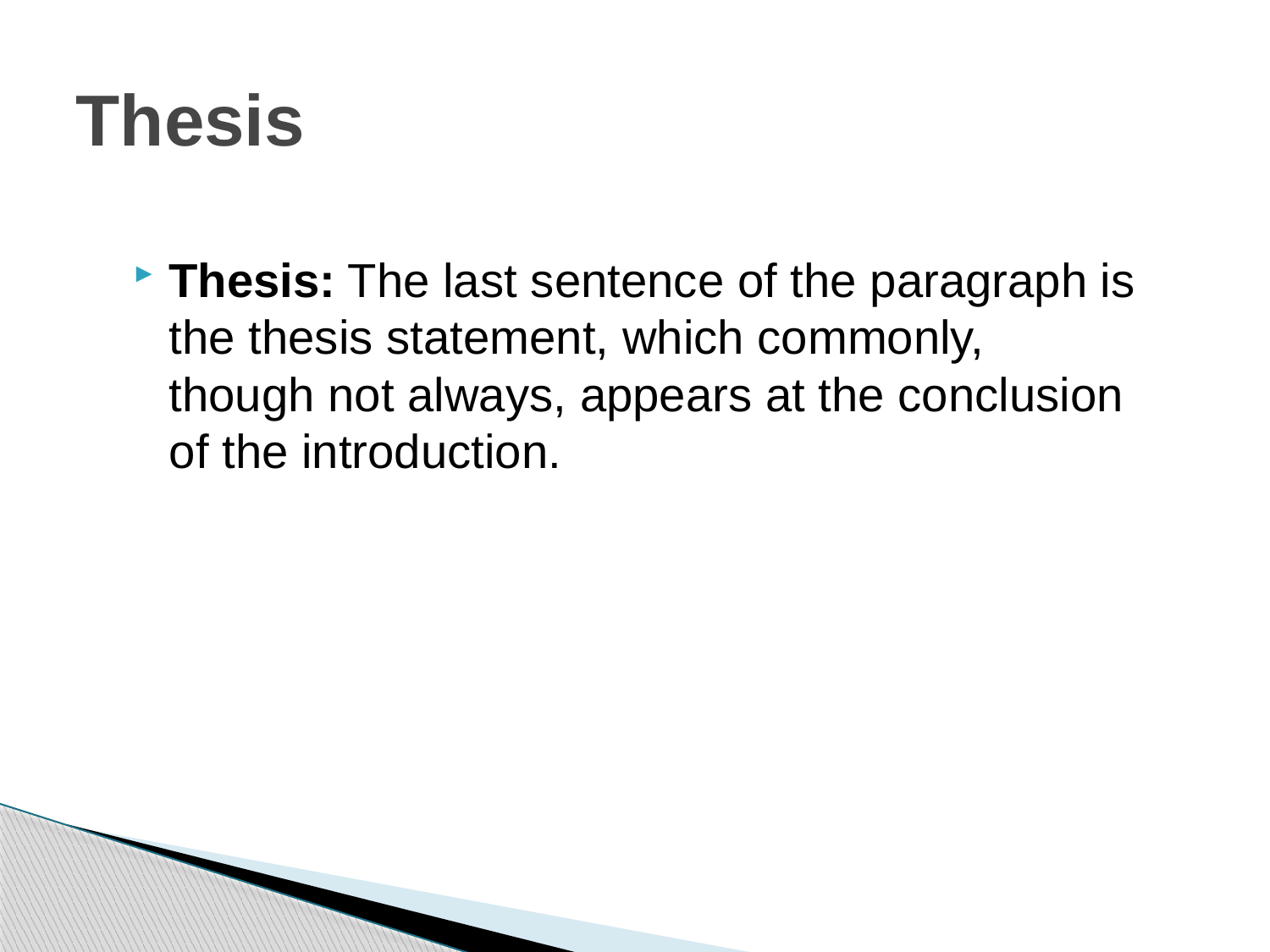

# Thesis
Thesis: The last sentence of the paragraph is the thesis statement, which commonly, though not always, appears at the conclusion of the introduction.